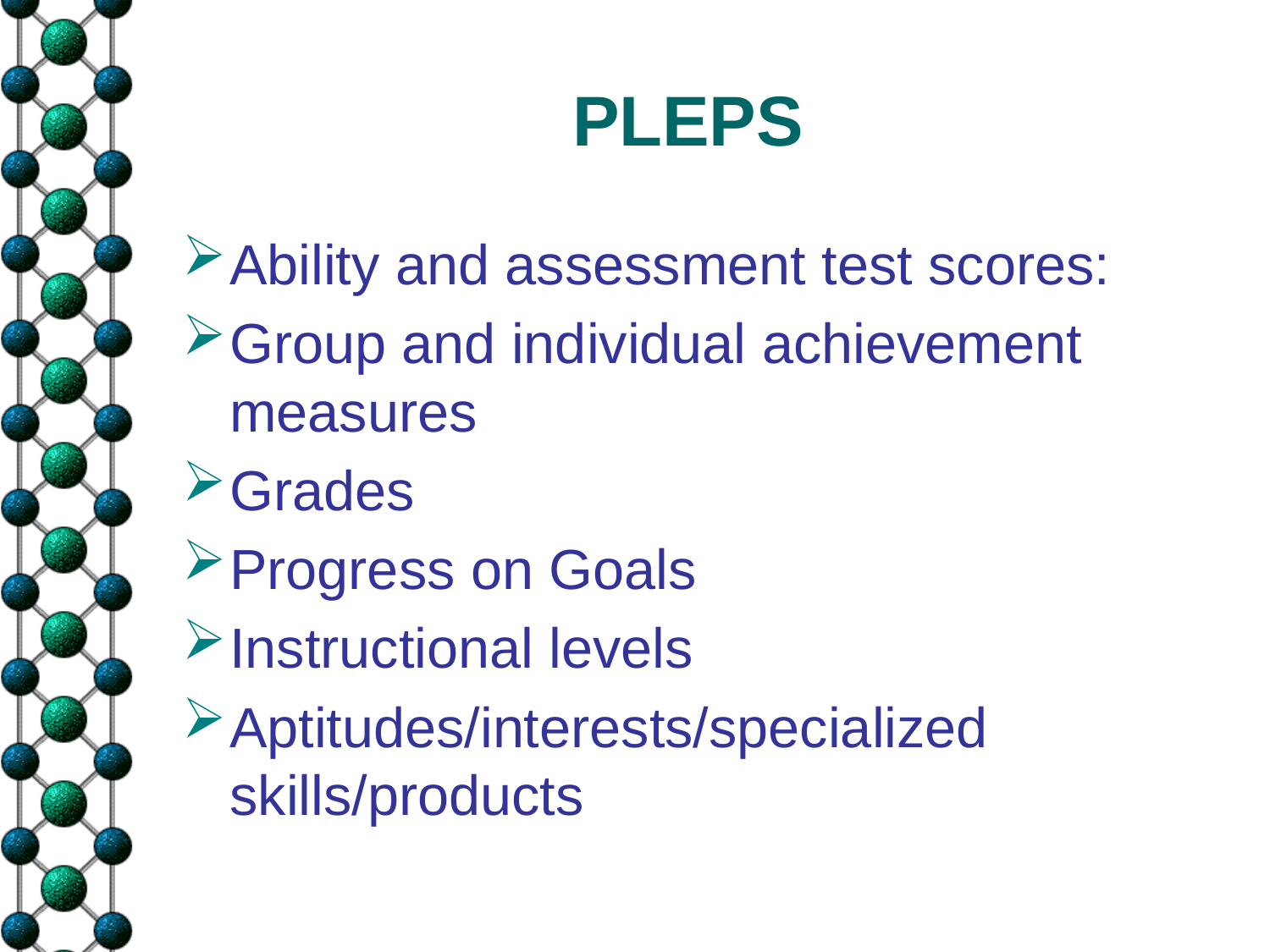

# PLEPS
Ability and assessment test scores:
Group and individual achievement measures
Grades
Progress on Goals
Instructional levels
Aptitudes/interests/specialized skills/products